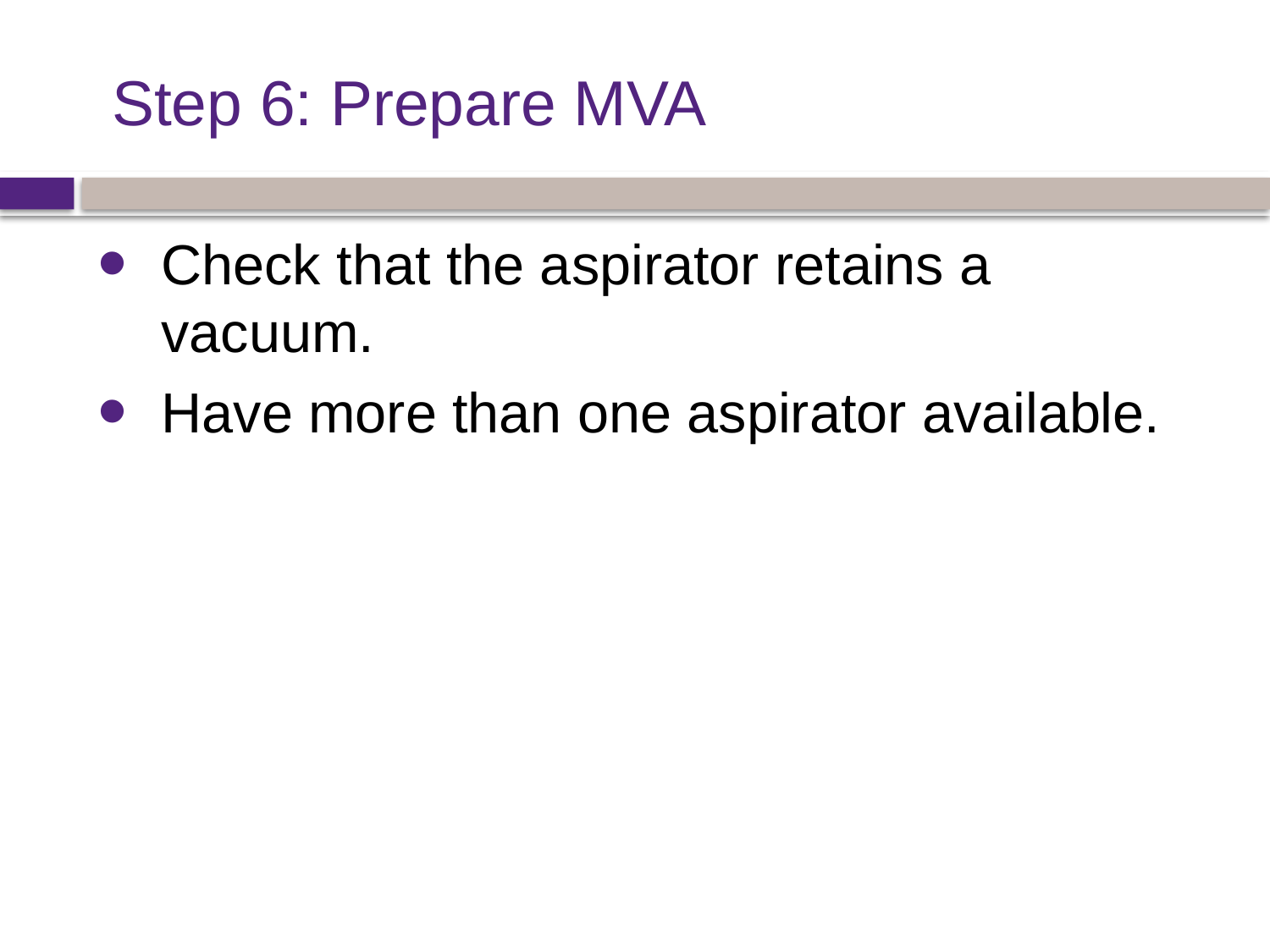

# Step 6: Prepare MVA
Check that the aspirator retains a vacuum.
Have more than one aspirator available.